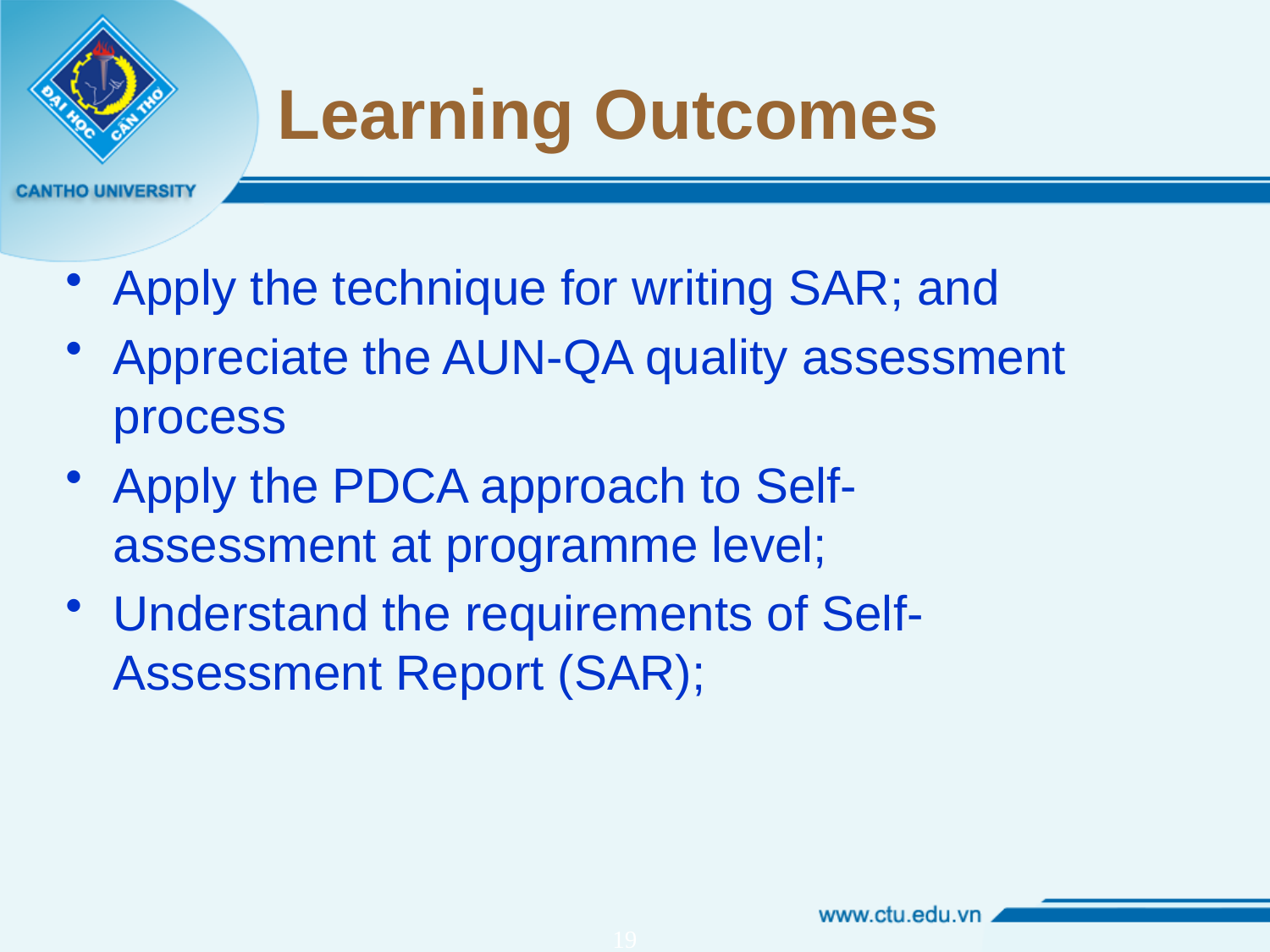

# Learning Outcomes

Apply the technique for writing SAR; and
Appreciate the AUN-QA quality assessment process
Apply the PDCA approach to Self-assessment at programme level;
Understand the requirements of Self-Assessment Report (SAR);
19